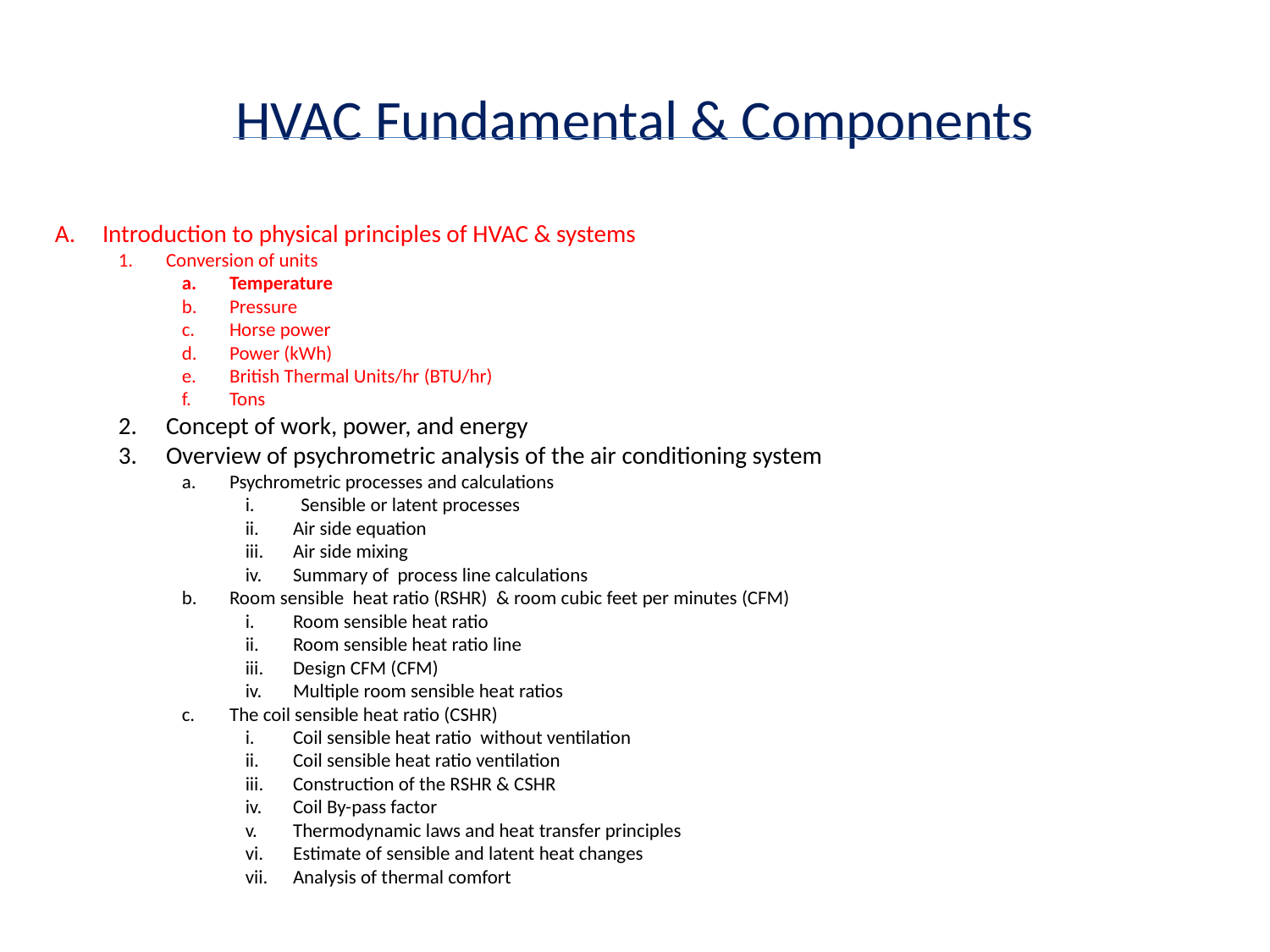

# HVAC Fundamental & Components
Introduction to physical principles of HVAC & systems
Conversion of units
Temperature
Pressure
Horse power
Power (kWh)
British Thermal Units/hr (BTU/hr)
Tons
Concept of work, power, and energy
Overview of psychrometric analysis of the air conditioning system
Psychrometric processes and calculations
Sensible or latent processes
Air side equation
Air side mixing
Summary of  process line calculations
Room sensible  heat ratio (RSHR)  & room cubic feet per minutes (CFM)
Room sensible heat ratio
Room sensible heat ratio line
Design CFM (CFM)
Multiple room sensible heat ratios
The coil sensible heat ratio (CSHR)
Coil sensible heat ratio  without ventilation
Coil sensible heat ratio ventilation
Construction of the RSHR & CSHR
Coil By-pass factor
Thermodynamic laws and heat transfer principles
Estimate of sensible and latent heat changes
Analysis of thermal comfort